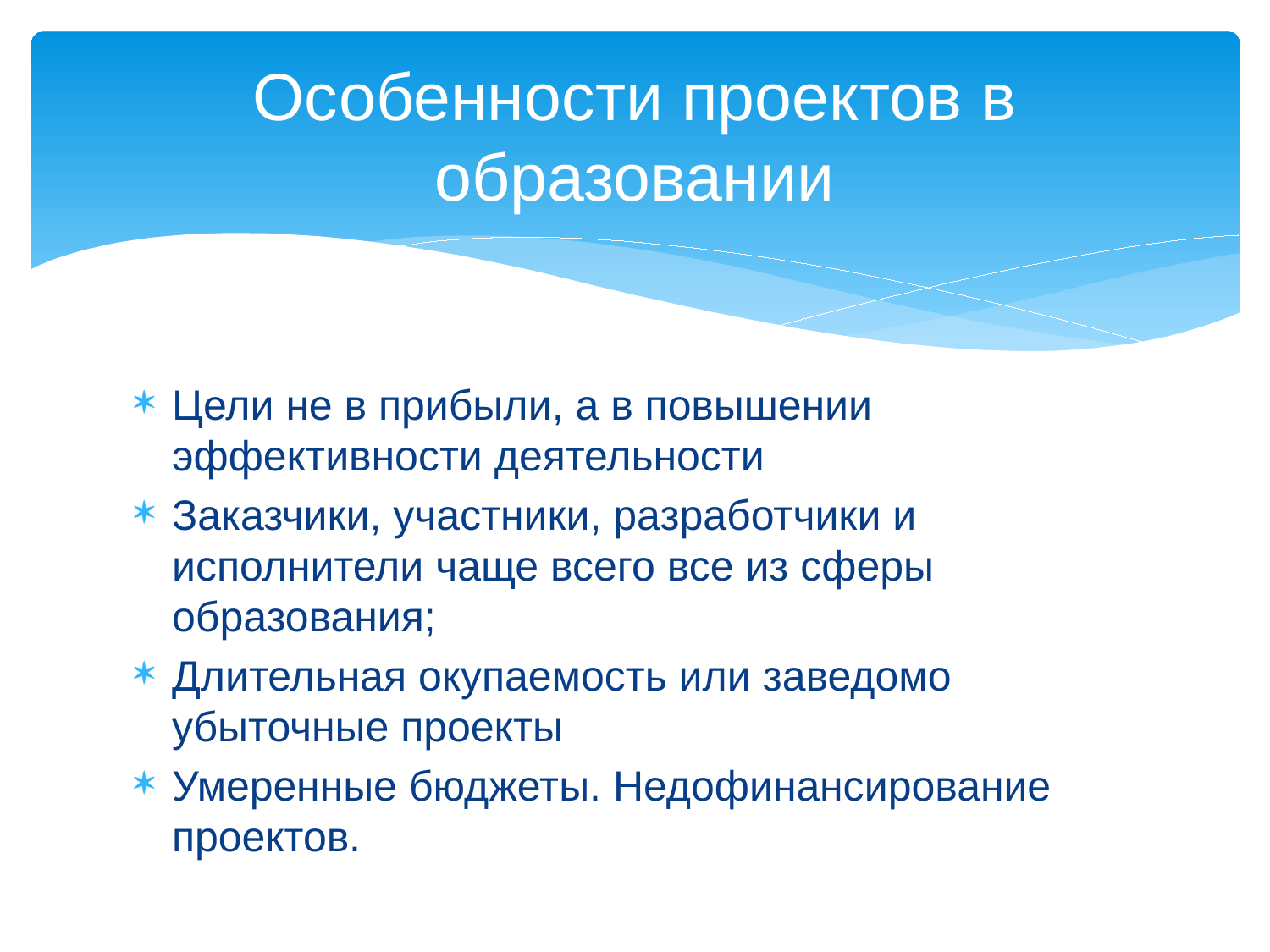

# Особенности проектов в образовании
Цели не в прибыли, а в повышении эффективности деятельности
Заказчики, участники, разработчики и исполнители чаще всего все из сферы образования;
Длительная окупаемость или заведомо убыточные проекты
Умеренные бюджеты. Недофинансирование проектов.